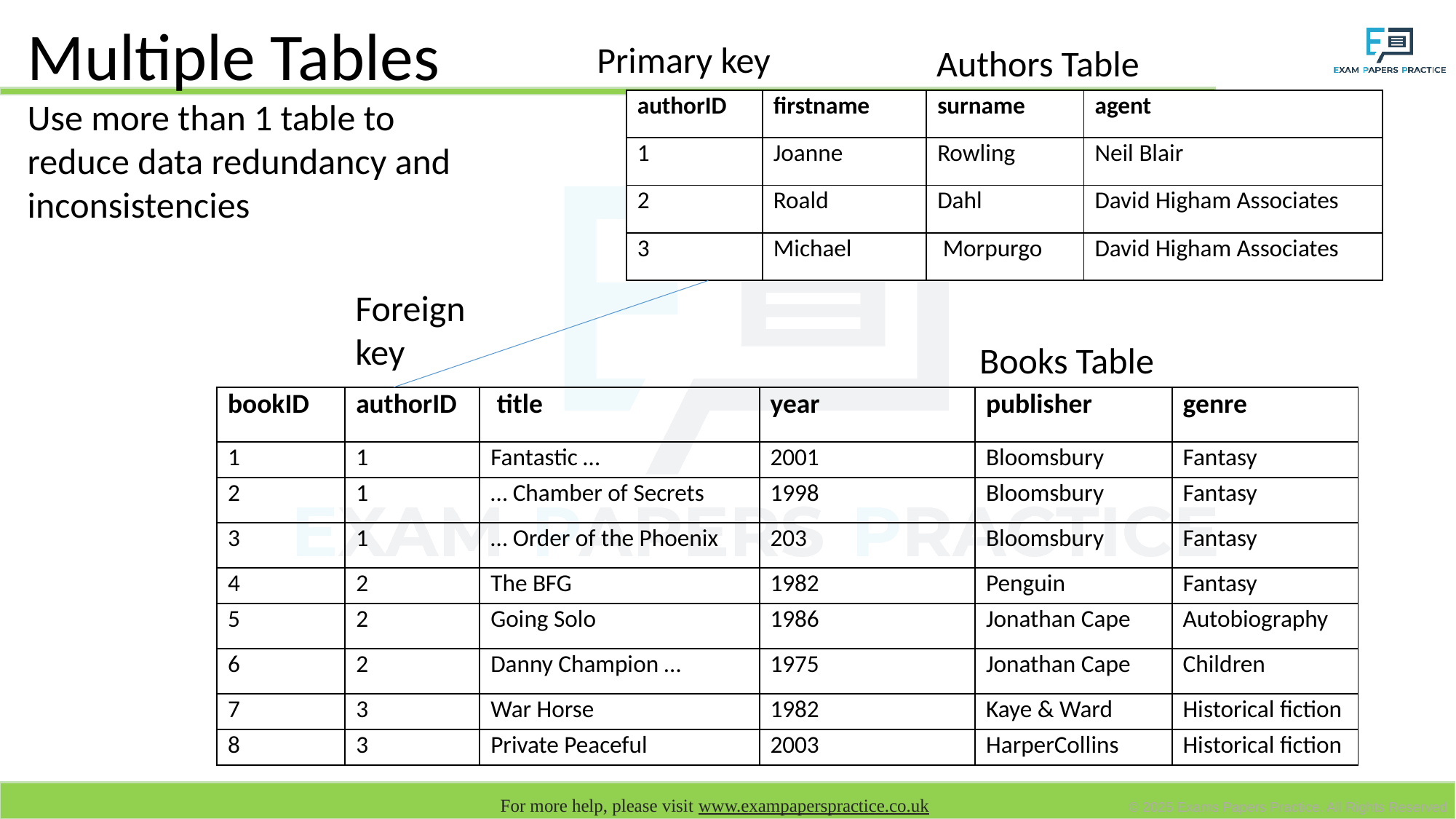

# Multiple Tables
Primary key
Authors Table
Use more than 1 table to reduce data redundancy and inconsistencies
| authorID | firstname | surname | agent |
| --- | --- | --- | --- |
| 1 | Joanne | Rowling | Neil Blair |
| 2 | Roald | Dahl | David Higham Associates |
| 3 | Michael | Morpurgo | David Higham Associates |
Foreign
key
Books Table
| bookID | authorID | title | year | publisher | genre |
| --- | --- | --- | --- | --- | --- |
| 1 | 1 | Fantastic … | 2001 | Bloomsbury | Fantasy |
| 2 | 1 | … Chamber of Secrets | 1998 | Bloomsbury | Fantasy |
| 3 | 1 | … Order of the Phoenix | 203 | Bloomsbury | Fantasy |
| 4 | 2 | The BFG | 1982 | Penguin | Fantasy |
| 5 | 2 | Going Solo | 1986 | Jonathan Cape | Autobiography |
| 6 | 2 | Danny Champion … | 1975 | Jonathan Cape | Children |
| 7 | 3 | War Horse | 1982 | Kaye & Ward | Historical fiction |
| 8 | 3 | Private Peaceful | 2003 | HarperCollins | Historical fiction |